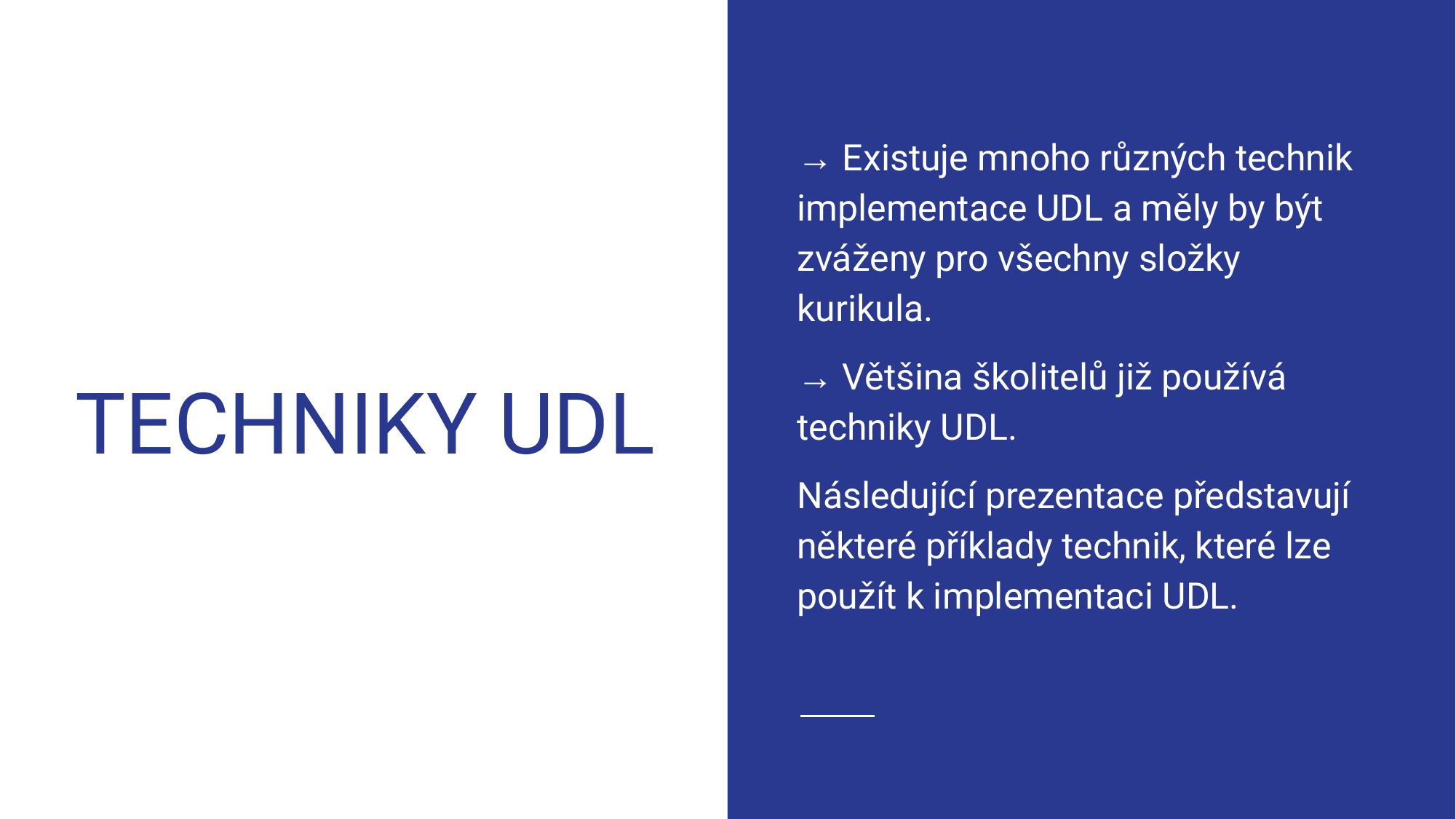

→ Existuje mnoho různých technik implementace UDL a měly by být zváženy pro všechny složky kurikula.
→ Většina školitelů již používá techniky UDL.
Následující prezentace představují některé příklady technik, které lze použít k implementaci UDL.

# TECHNIKY UDL